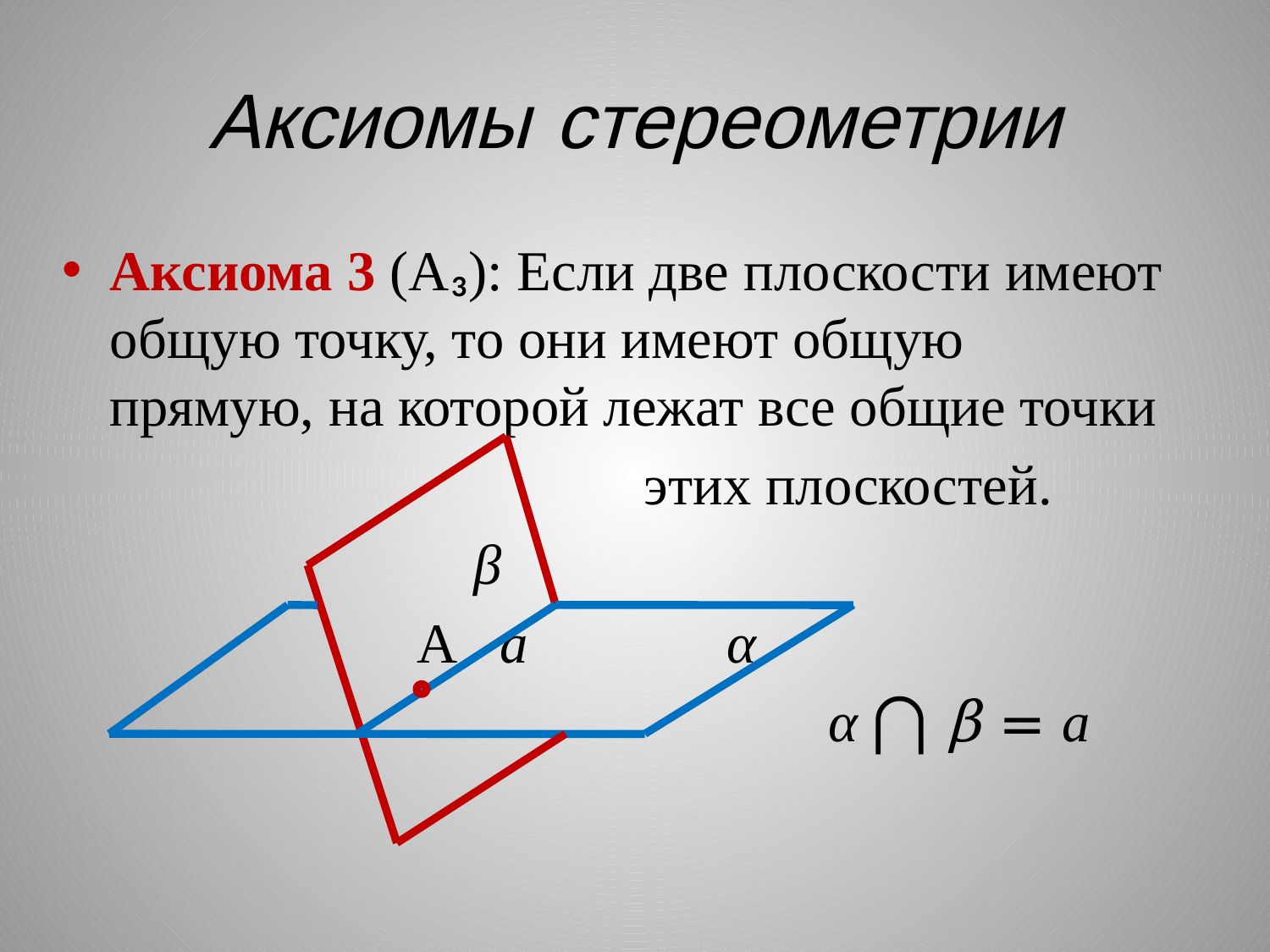

# Аксиомы стереометрии
Аксиома 3 (А₃): Если две плоскости имеют общую точку, то они имеют общую прямую, на которой лежат все общие точки
                                         этих плоскостей.
                             β
                         А   a              α
                                                      α ⋂ β = a